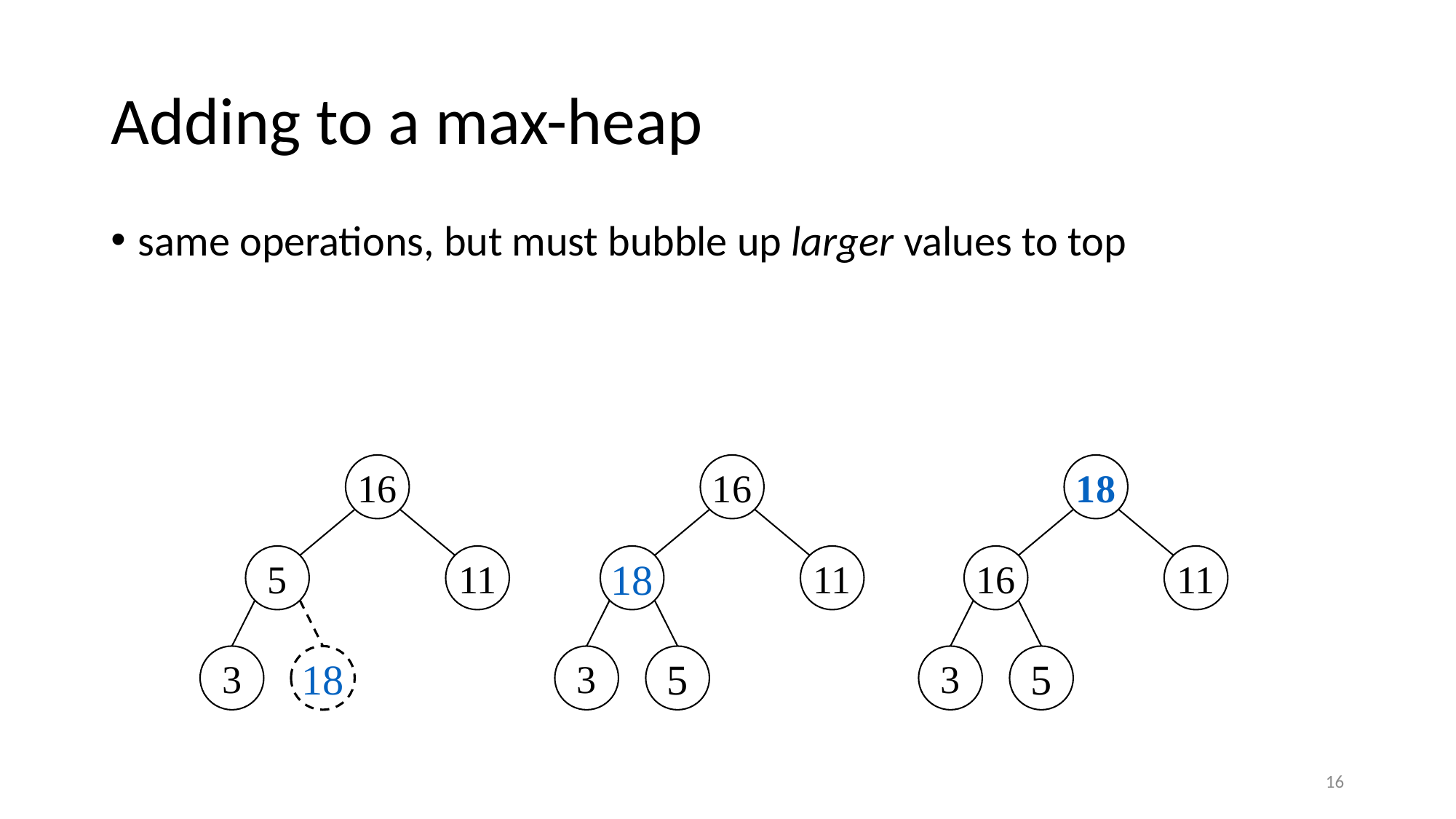

# Adding to a max-heap
same operations, but must bubble up larger values to top
16
5
11
3
18
16
18
11
3
5
18
16
11
3
5
16